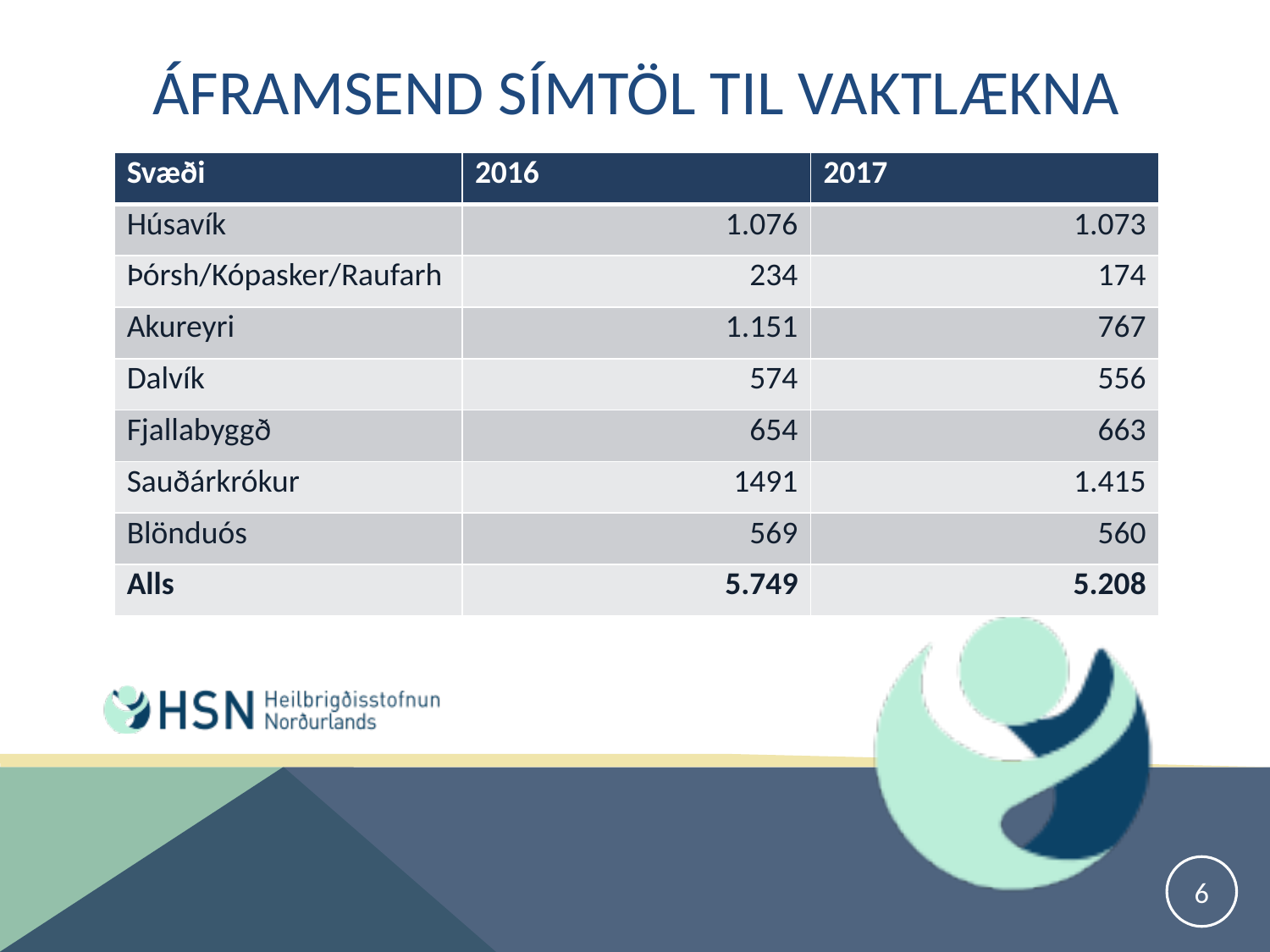

# Áframsend símtöl til vaktlækna
| Svæði | 2016 | 2017 |
| --- | --- | --- |
| Húsavík | 1.076 | 1.073 |
| Þórsh/Kópasker/Raufarh | 234 | 174 |
| Akureyri | 1.151 | 767 |
| Dalvík | 574 | 556 |
| Fjallabyggð | 654 | 663 |
| Sauðárkrókur | 1491 | 1.415 |
| Blönduós | 569 | 560 |
| Alls | 5.749 | 5.208 |
6